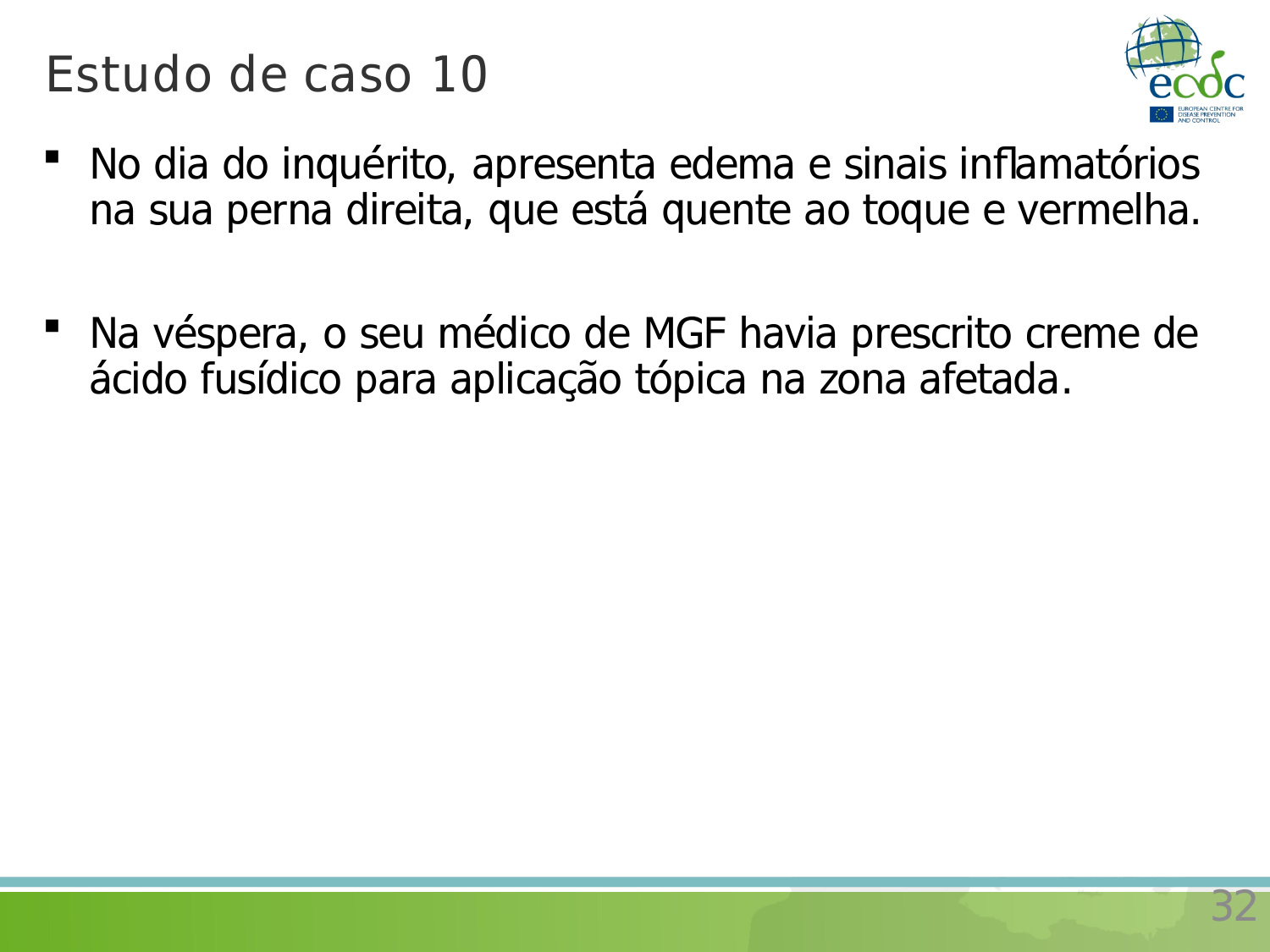

# Estudo de caso 10
No dia do inquérito, apresenta edema e sinais inflamatórios na sua perna direita, que está quente ao toque e vermelha.

Na véspera, o seu médico de MGF havia prescrito creme de ácido fusídico para aplicação tópica na zona afetada.

32